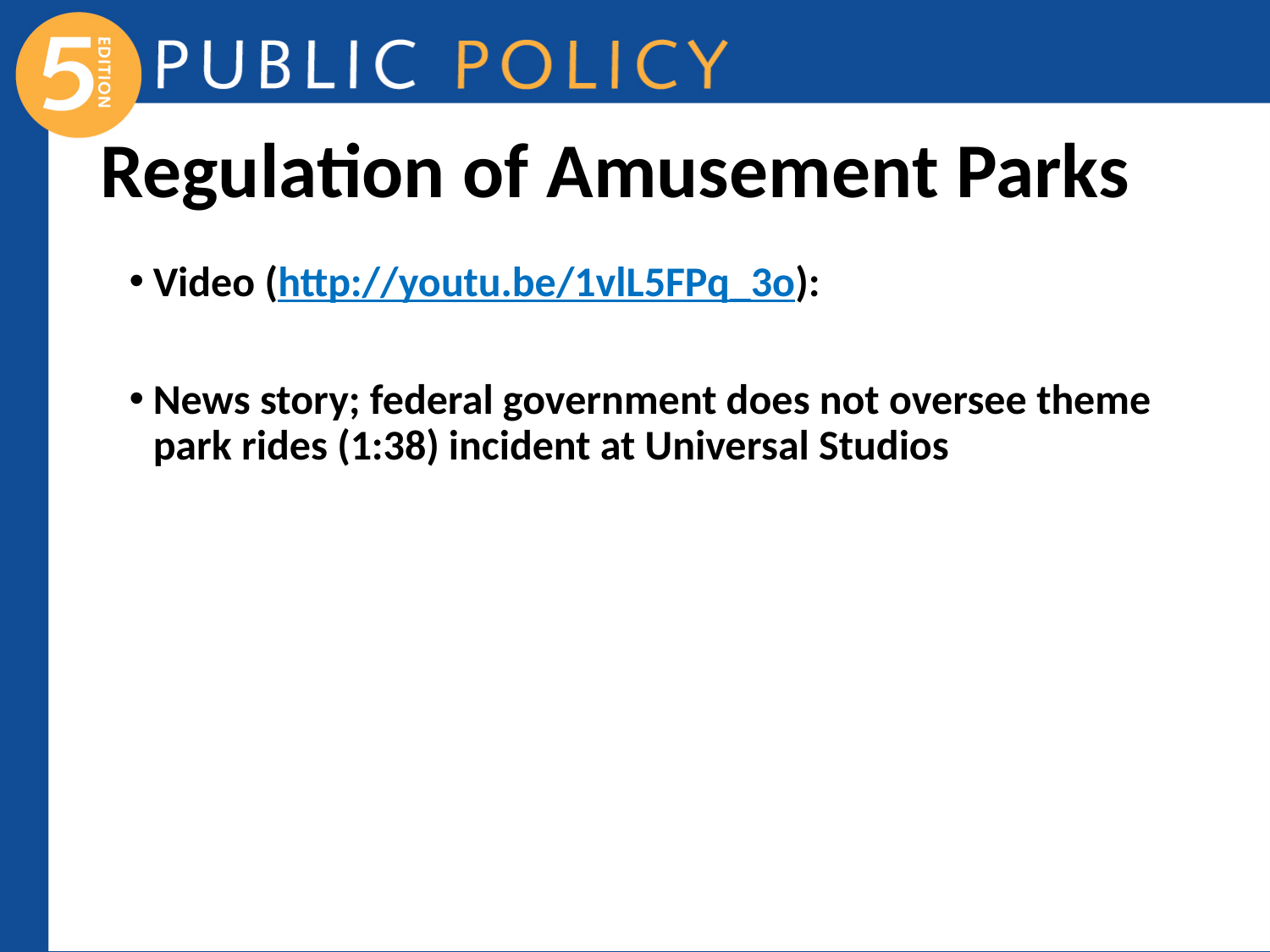

# Regulation of Amusement Parks
Video (http://youtu.be/1vlL5FPq_3o):

News story; federal government does not oversee theme park rides (1:38) incident at Universal Studios